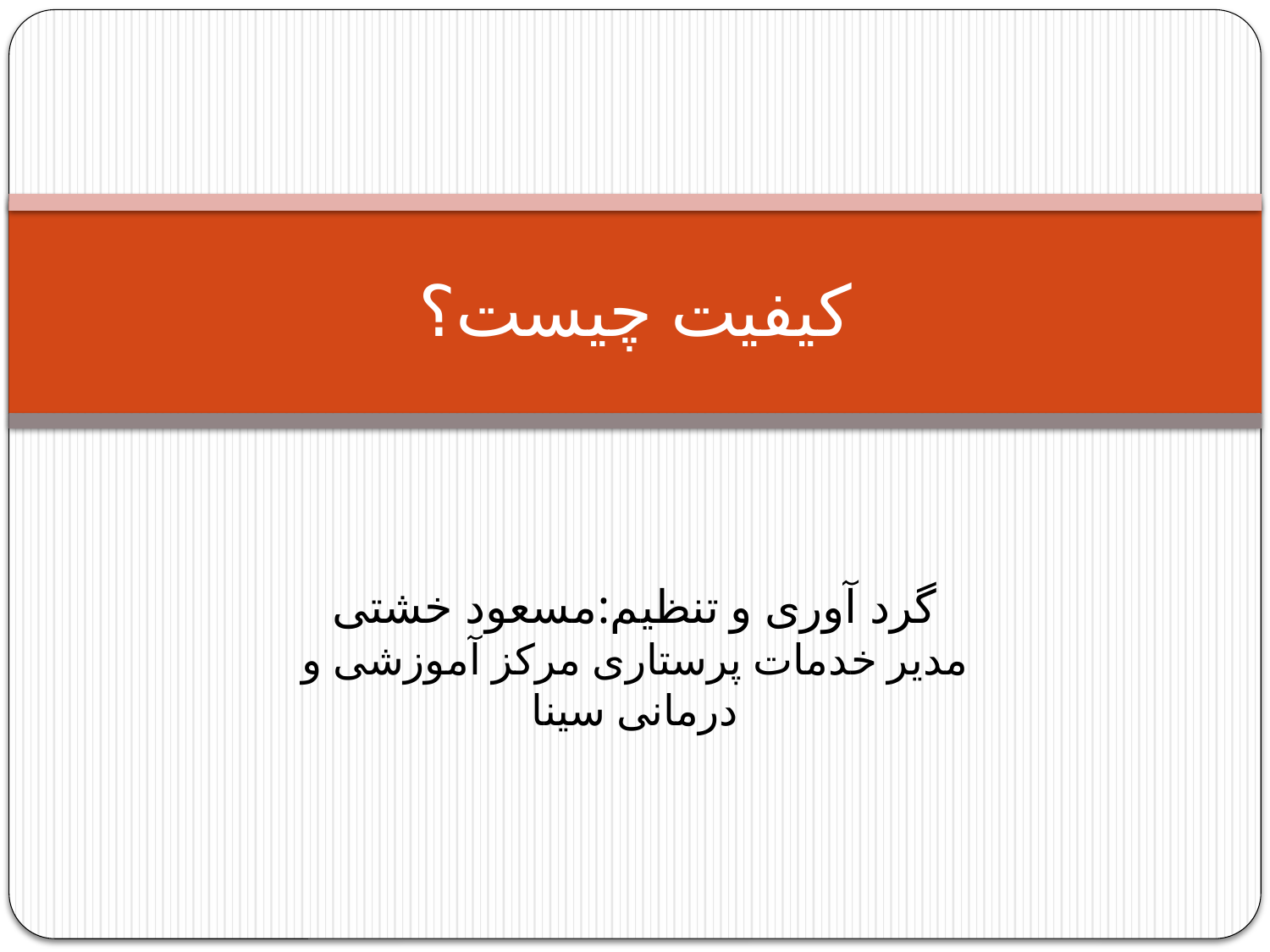

# کیفیت چیست؟
گرد آوری و تنظیم:مسعود خشتی
مدیر خدمات پرستاری مرکز آموزشی و درمانی سینا